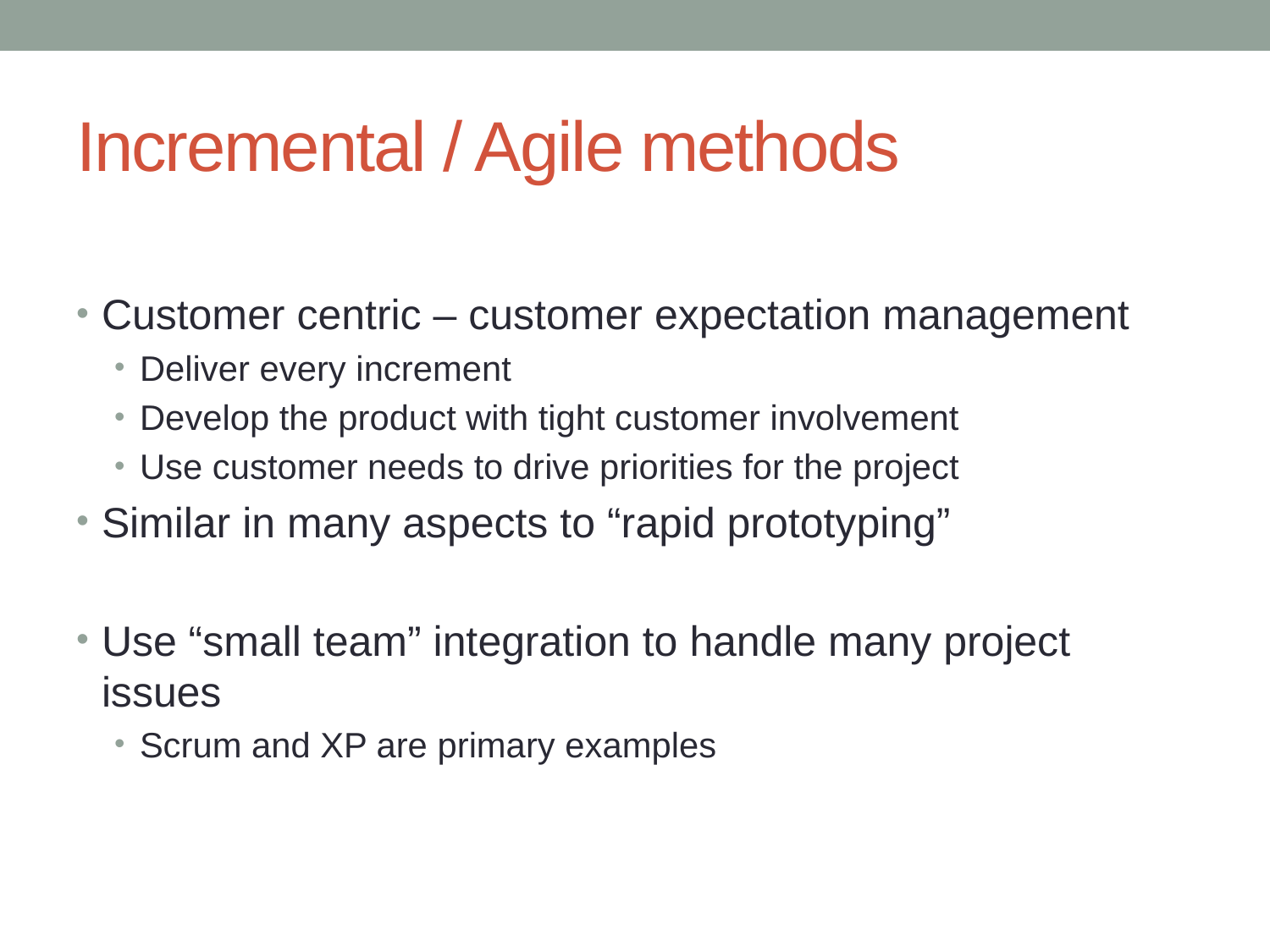

# Incremental / Agile methods

Customer centric – customer expectation management
Deliver every increment
Develop the product with tight customer involvement
Use customer needs to drive priorities for the project
Similar in many aspects to “rapid prototyping”

Use “small team” integration to handle many project issues
Scrum and XP are primary examples